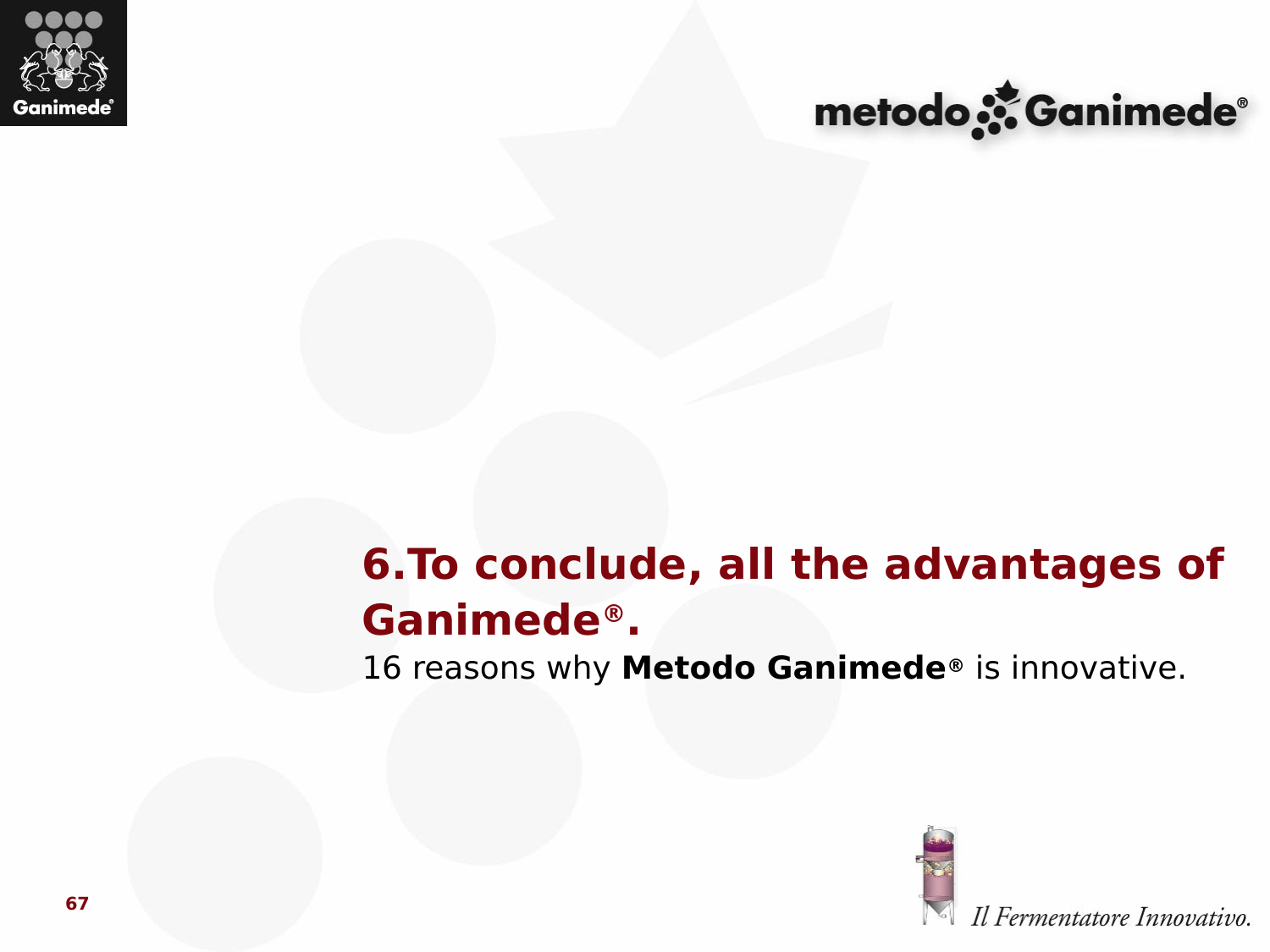

# 6.To conclude, all the advantages of Ganimede®. 16 reasons why Metodo Ganimede® is innovative.
67